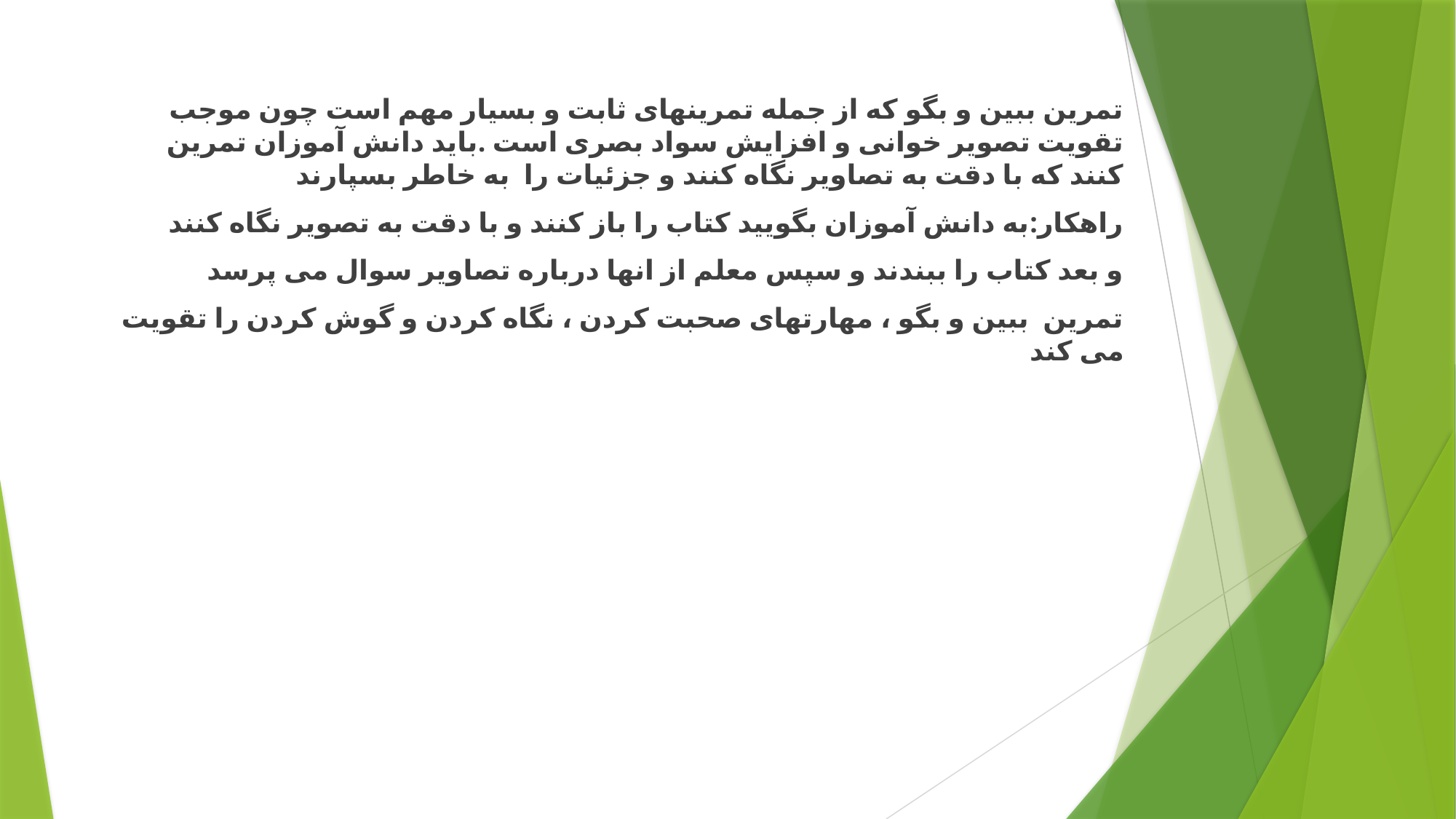

تمرین ببین و بگو که از جمله تمرینهای ثابت و بسیار مهم است چون موجب تقویت تصویر خوانی و افزایش سواد بصری است .باید دانش آموزان تمرین کنند که با دقت به تصاویر نگاه کنند و جزئیات را  به خاطر بسپارند
راهکار:به دانش آموزان بگویید کتاب را باز کنند و با دقت به تصویر نگاه کنند
و بعد کتاب را ببندند و سپس معلم از انها درباره تصاویر سوال می پرسد
تمرین  ببین و بگو ، مهارتهای صحبت کردن ، نگاه کردن و گوش کردن را تقویت می کند